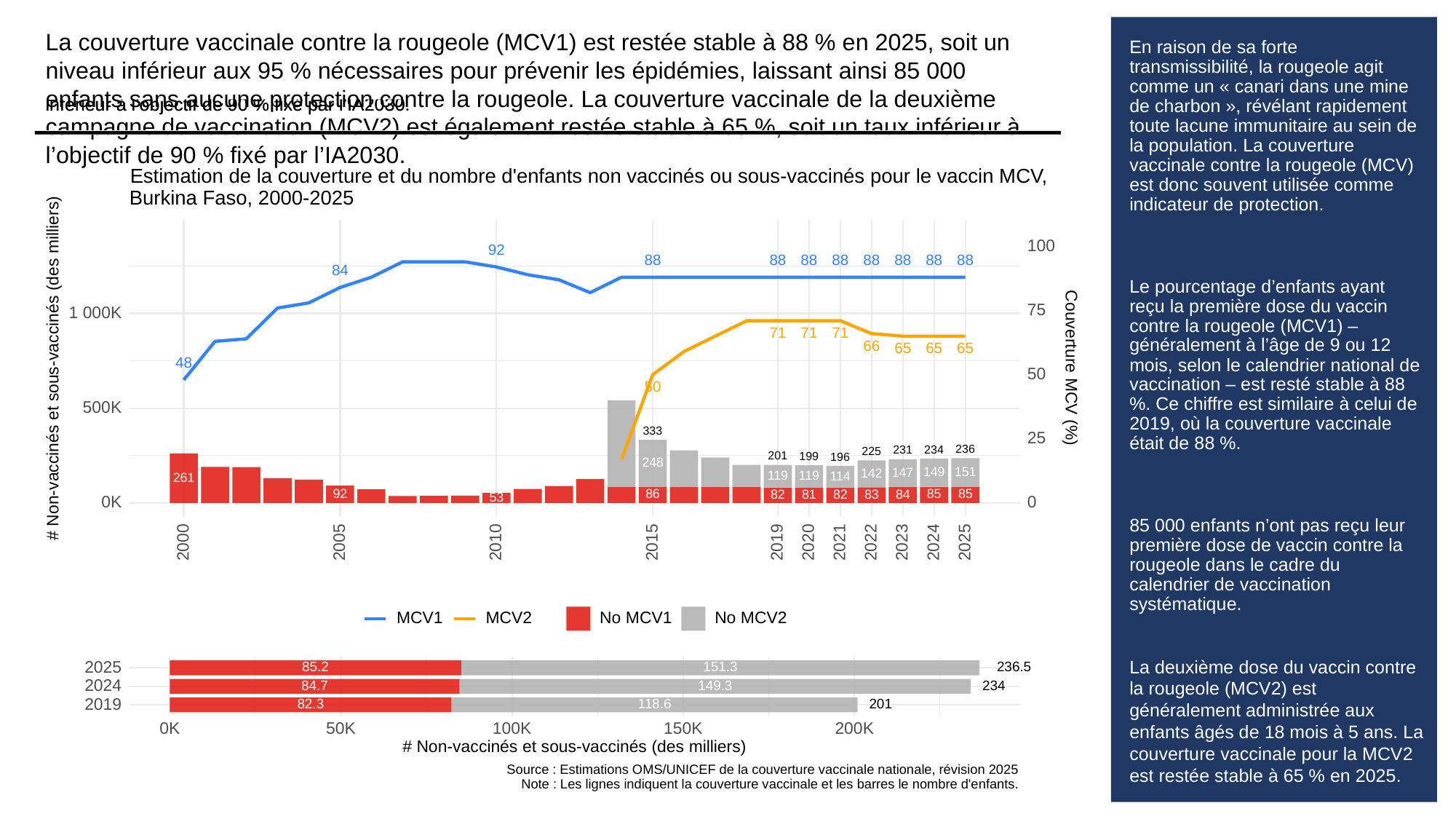

La couverture vaccinale contre la rougeole (MCV1) est restée stable à 88 % en 2025, soit un niveau inférieur aux 95 % nécessaires pour prévenir les épidémies, laissant ainsi 85 000 enfants sans aucune protection contre la rougeole. La couverture vaccinale de la deuxième campagne de vaccination (MCV2) est également restée stable à 65 %, soit un taux inférieur à l’objectif de 90 % fixé par l’IA2030.
La couverture vaccinale contre la rougeole (MCV1) est restée stable à 88 % en 2025, soit un niveau inférieur aux 95 % nécessaires pour prévenir les épidémies, laissant ainsi 85 000 enfants sans aucune protection contre la rougeole. La couverture vaccinale de la deuxième campagne de vaccination (MCV2) est également restée stable à 65 %, soit un taux inférieur à l’objectif de 90 % fixé par l’IA2030.
La couverture vaccinale contre la rougeole (MCV1) est restée stable à 88 % en 2025, soit un niveau inférieur aux 95 % nécessaires pour prévenir les épidémies, laissant ainsi 85 000 enfants sans aucune protection contre la rougeole. La couverture vaccinale de la deuxième campagne de vaccination (MCV2) est également restée stable à 65 %, soit un taux inférieur à l’objectif de 90 % fixé par l’IA2030.
# En raison de sa forte transmissibilité, la rougeole agit comme un « canari dans une mine de charbon », révélant rapidement toute lacune immunitaire au sein de la population. La couverture vaccinale contre la rougeole (MCV) est donc souvent utilisée comme indicateur de protection.

Le pourcentage d’enfants ayant reçu la première dose du vaccin contre la rougeole (MCV1) – généralement à l’âge de 9 ou 12 mois, selon le calendrier national de vaccination – est resté stable à 88 %. Ce chiffre est similaire à celui de 2019, où la couverture vaccinale était de 88 %.

85 000 enfants n’ont pas reçu leur première dose de vaccin contre la rougeole dans le cadre du calendrier de vaccination systématique.

La deuxième dose de vaccin contre la rougeole (MCV2) est généralement administrée aux enfants âgés de 18 mois à 5 ans. La couverture vaccinale pour la MCV2 est restée stable à 65 % en 2025.
En raison de sa forte transmissibilité, la rougeole agit comme un « canari dans une mine de charbon », révélant rapidement toute lacune immunitaire au sein de la population. La couverture vaccinale contre la rougeole (MCV) est donc souvent utilisée comme indicateur de protection.

Le pourcentage d’enfants ayant reçu la première dose du vaccin contre la rougeole (MCV1) – généralement à l’âge de 9 ou 12 mois, selon le calendrier national de vaccination – est resté stable à 88 %. Ce chiffre est similaire à celui de 2019, où la couverture vaccinale était de 88 %.

85 000 enfants n’ont pas reçu leur première dose de vaccin contre la rougeole dans le cadre du calendrier de vaccination systématique.

La deuxième dose de vaccin contre la rougeole (MCV2) est généralement administrée aux enfants âgés de 18 mois à 5 ans. La couverture vaccinale pour la MCV2 est restée stable à 65 % en 2025.
En raison de sa forte transmissibilité, la rougeole agit comme un « canari dans une mine de charbon », révélant rapidement toute lacune immunitaire au sein de la population. La couverture vaccinale contre la rougeole (MCV) est donc souvent utilisée comme indicateur de protection.

Le pourcentage d’enfants ayant reçu la première dose du vaccin contre la rougeole (MCV1) – généralement à l’âge de 9 ou 12 mois, selon le calendrier national de vaccination – est resté stable à 88 %. Ce chiffre est similaire à celui de 2019, où la couverture vaccinale était de 88 %.

85 000 enfants n’ont pas reçu leur première dose de vaccin contre la rougeole dans le cadre du calendrier de vaccination systématique.

La deuxième dose du vaccin contre la rougeole (MCV2) est généralement administrée aux enfants âgés de 18 mois à 5 ans. La couverture vaccinale pour la MCV2 est restée stable à 65 % en 2025.

Estimation de la couverture et du nombre d'enfants non vaccinés ou sous-vaccinés pour le vaccin MCV,
Burkina Faso, 2000-2025

100
92
88
88
88
88
88
88
88
88

84

75
1 000K

71
71
71
66
65
65
65
48
# Non-vaccinés et sous-vaccinés (des milliers)
Couverture MCV (%)

50
50

500K

333
25

236
234
231
225

201
199
196

248

151
149
147
142
119
119
114
261

92
86
85
85
84
83
82
82
81

53

0K
0

2023
2000
2005
2010
2015
2019
2020
2021
2022
2024
2025

MCV1
MCV2
No MCV1
No MCV2

2025
151.3
236.5
85.2

2024
149.3
234
84.7

2019
82.3
118.6
201

0K
50K
100K
150K
200K
# Non-vaccinés et sous-vaccinés (des milliers)
Source : Estimations OMS/UNICEF de la couverture vaccinale nationale, révision 2025
Note : Les lignes indiquent la couverture vaccinale et les barres le nombre d'enfants.